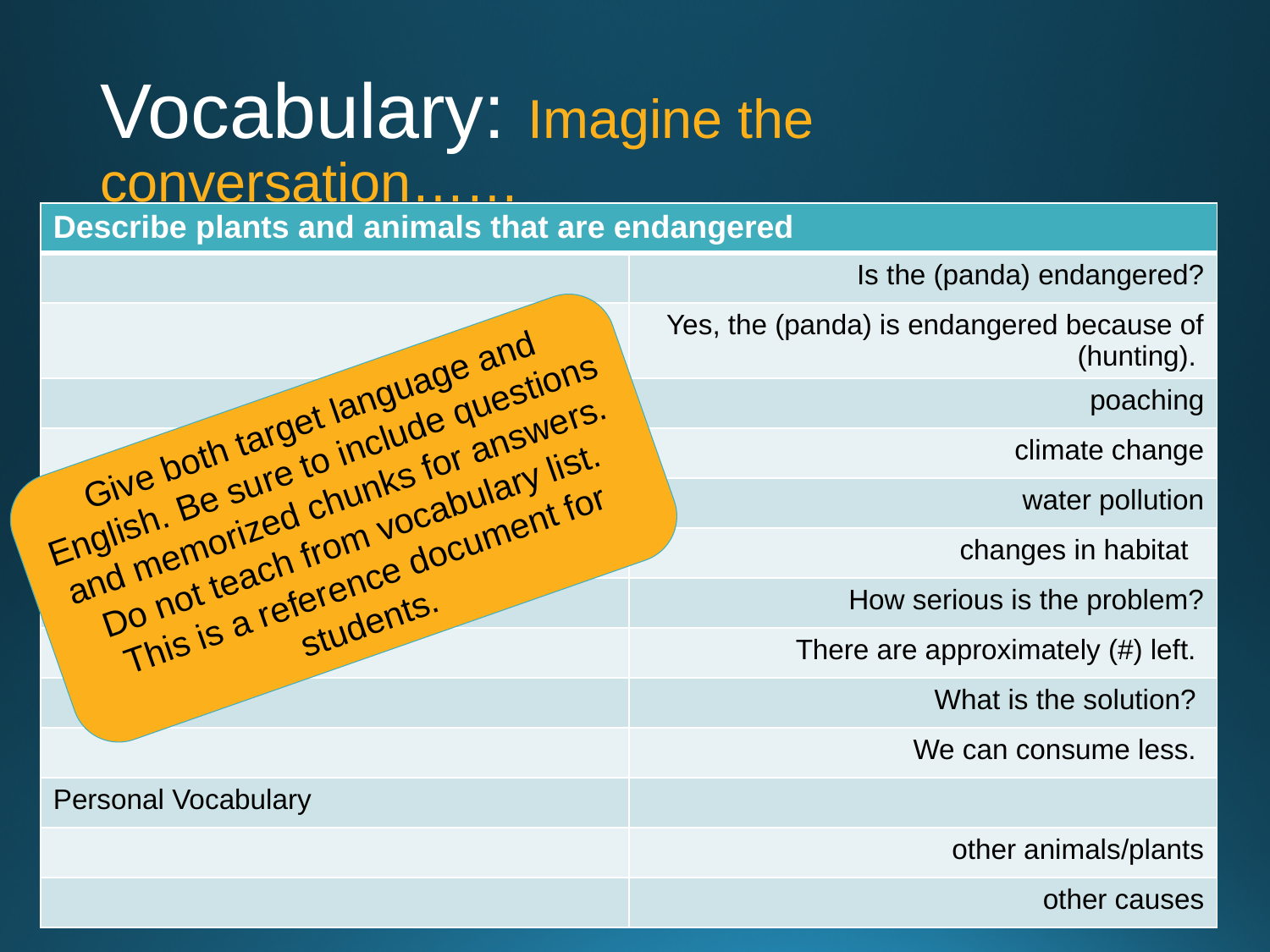

# Vocabulary: Imagine the conversation……
| Describe plants and animals that are endangered |  |
| --- | --- |
|  | Is the (panda) endangered? |
|  | Yes, the (panda) is endangered because of (hunting). |
|  | poaching |
|  | climate change |
|  | water pollution |
|  | changes in habitat |
|  | How serious is the problem? |
|  | There are approximately (#) left. |
|  | What is the solution? |
|  | We can consume less. |
| Personal Vocabulary |  |
|  | other animals/plants |
|  | other causes |
Give both target language and English. Be sure to include questions and memorized chunks for answers. Do not teach from vocabulary list. This is a reference document for students.
Laura Terrill